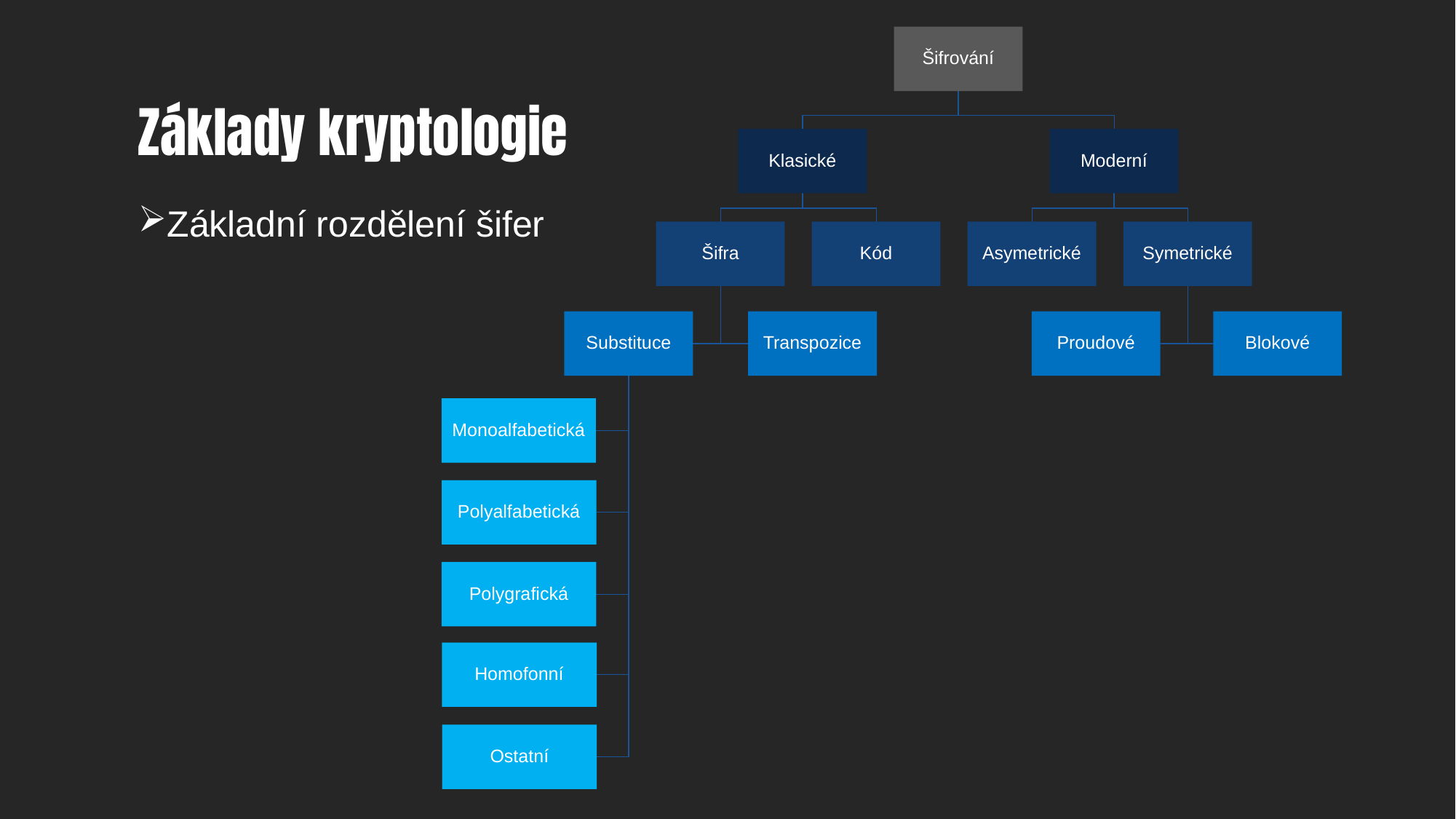

Šifrování
Klasické
Šifra
Substituce
Polyalfabetická
Polygrafická
Homofonní
Ostatní
Monoalfabetická
Transpozice
Kód
Moderní
Asymetrické
Symetrické
Proudové
Blokové
# Základy kryptologie
Základní rozdělení šifer